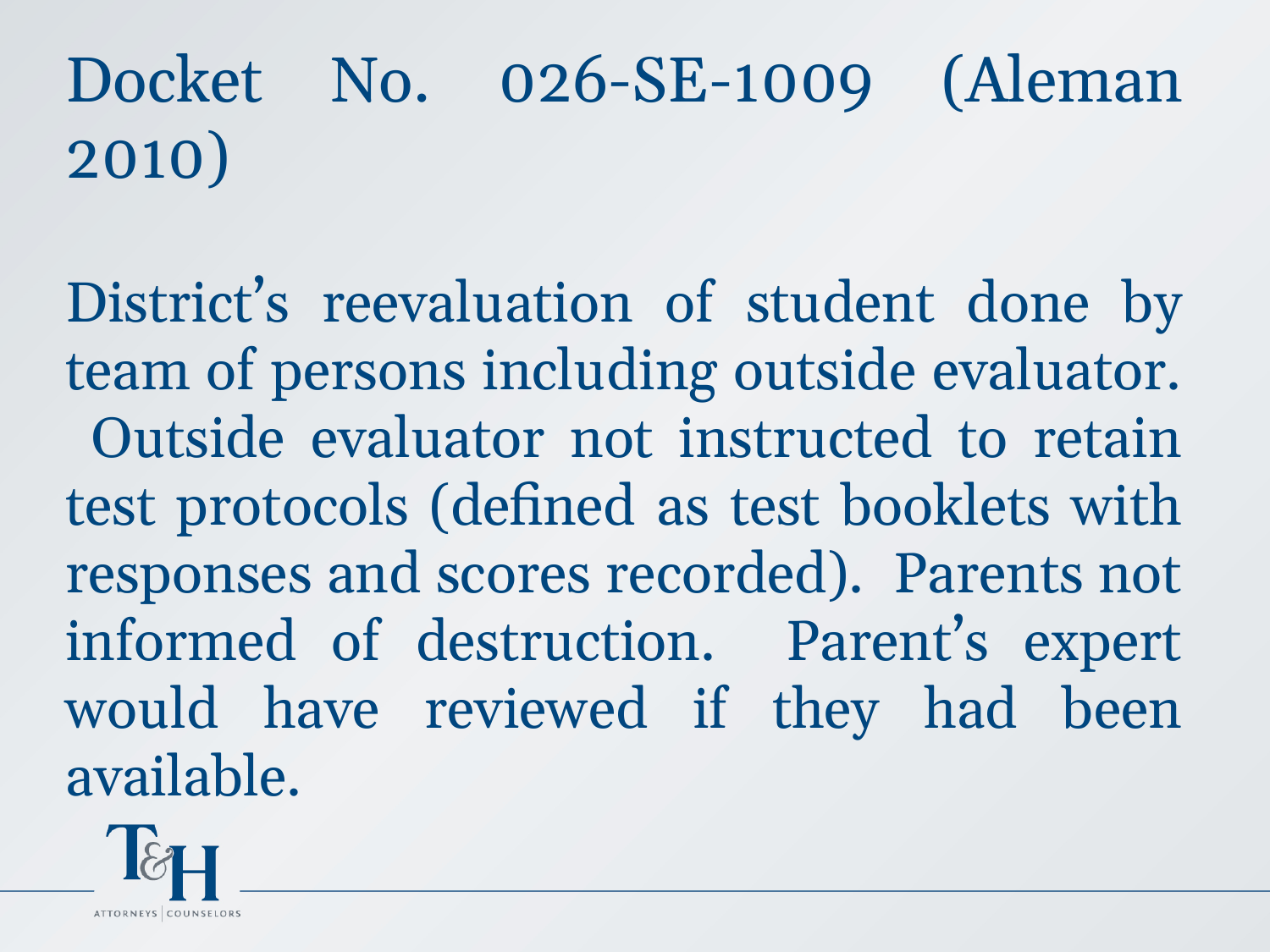

Docket No. 026-SE-1009 (Aleman 2010)

District’s reevaluation of student done by team of persons including outside evaluator.  Outside evaluator not instructed to retain test protocols (defined as test booklets with responses and scores recorded).  Parents not informed of destruction.  Parent’s expert would have reviewed if they had been available.